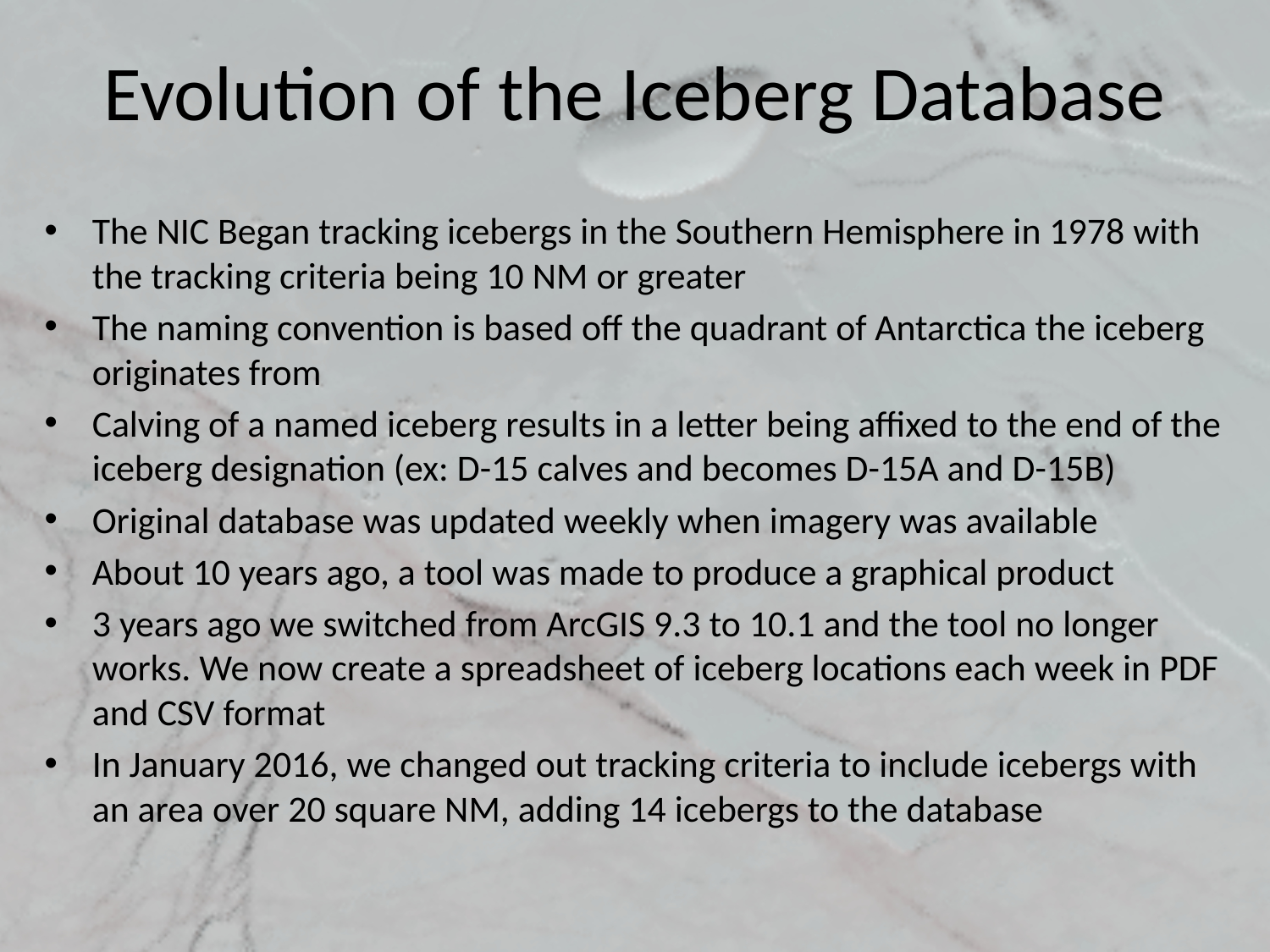

# Evolution of the Iceberg Database
The NIC Began tracking icebergs in the Southern Hemisphere in 1978 with the tracking criteria being 10 NM or greater
The naming convention is based off the quadrant of Antarctica the iceberg originates from
Calving of a named iceberg results in a letter being affixed to the end of the iceberg designation (ex: D-15 calves and becomes D-15A and D-15B)
Original database was updated weekly when imagery was available
About 10 years ago, a tool was made to produce a graphical product
3 years ago we switched from ArcGIS 9.3 to 10.1 and the tool no longer works. We now create a spreadsheet of iceberg locations each week in PDF and CSV format
In January 2016, we changed out tracking criteria to include icebergs with an area over 20 square NM, adding 14 icebergs to the database